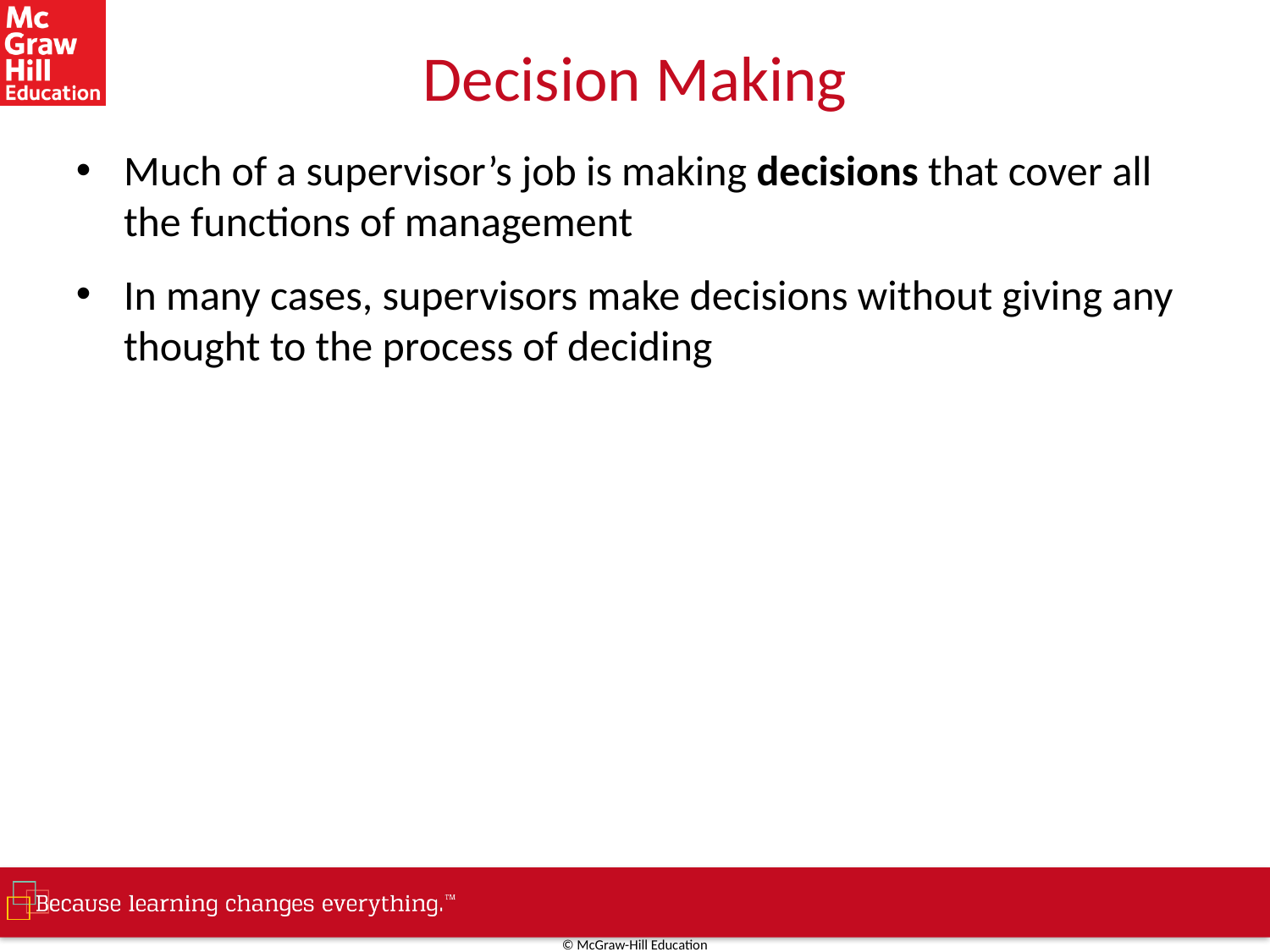

# Decision Making
Much of a supervisor’s job is making decisions that cover all the functions of management
In many cases, supervisors make decisions without giving any thought to the process of deciding